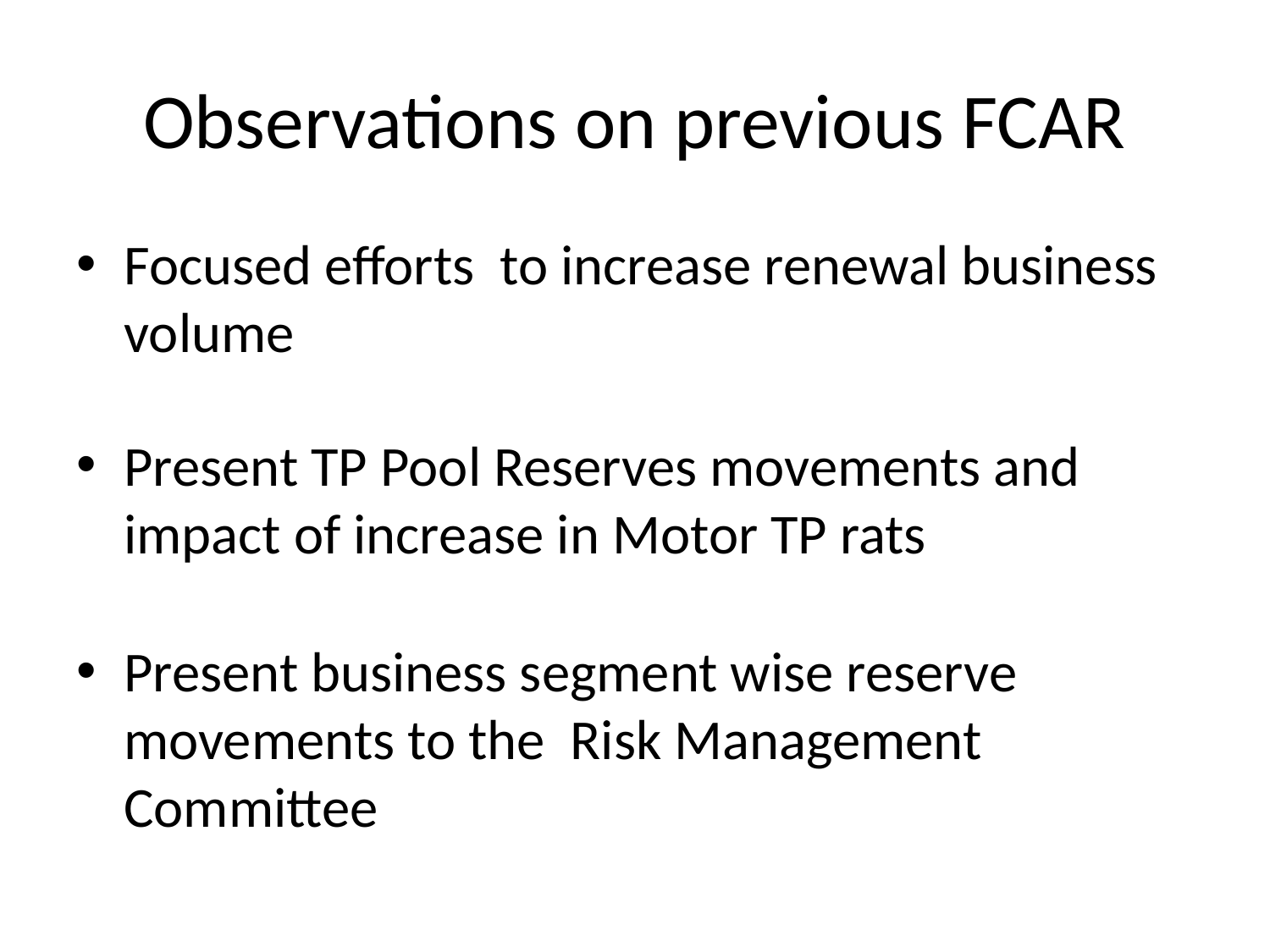

# Observations on previous FCAR
Focused efforts  to increase renewal business volume

Present TP Pool Reserves movements and impact of increase in Motor TP rats

Present business segment wise reserve movements to the  Risk Management Committee